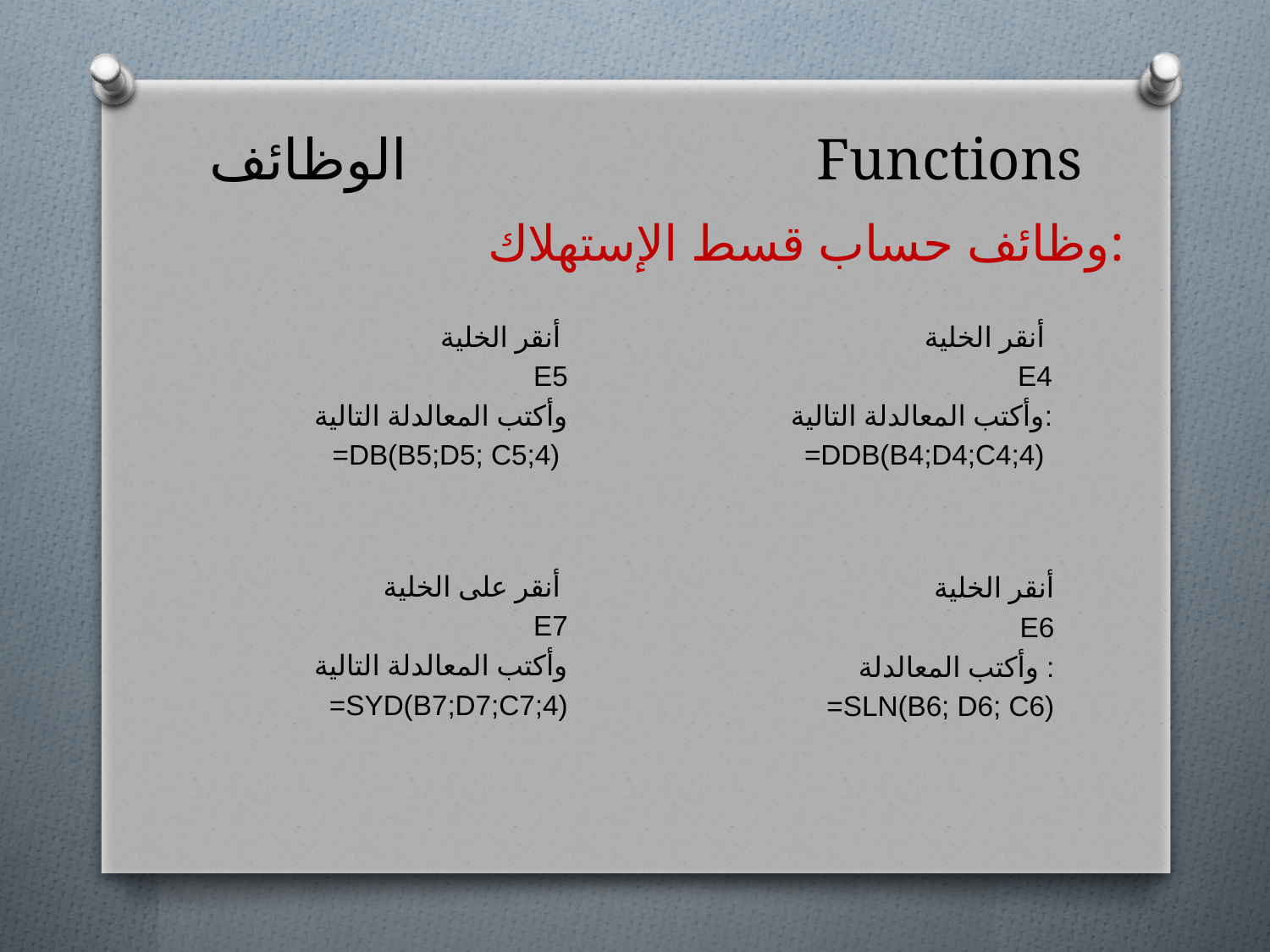

# الوظائف                            Functions
وظائف حساب قسط الإستهلاك:
أنقر الخلية
E5
وأكتب المعالدلة التالية
=DB(B5;D5; C5;4)
أنقر الخلية
E4
وأكتب المعالدلة التالية:
=DDB(B4;D4;C4;4)
أنقر على الخلية
E7
وأكتب المعالدلة التالية
=SYD(B7;D7;C7;4)

أنقر الخلية
E6
وأكتب المعالدلة :
=SLN(B6; D6; C6)